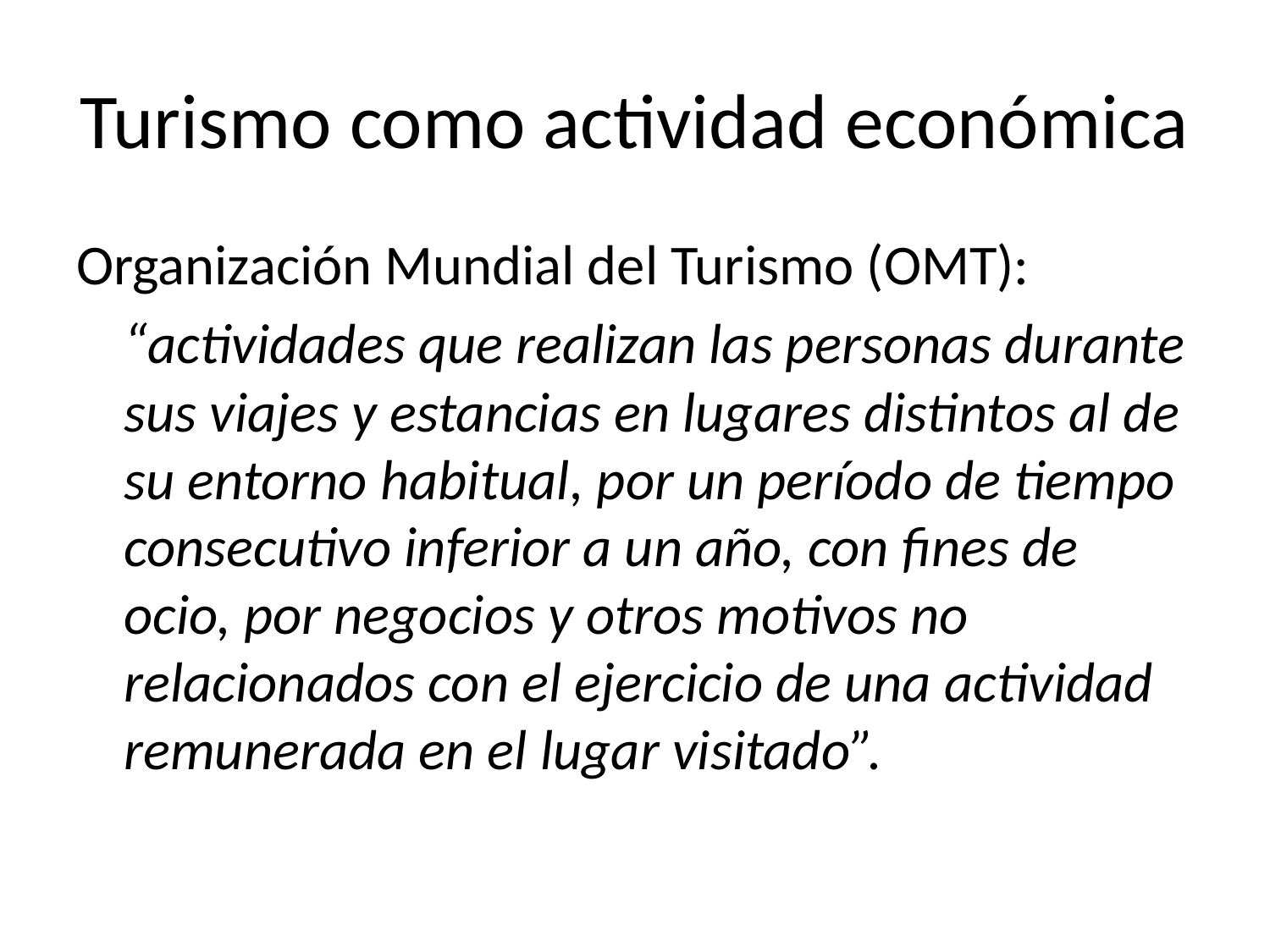

# Turismo como actividad económica
Organización Mundial del Turismo (OMT):
	“actividades que realizan las personas durante sus viajes y estancias en lugares distintos al de su entorno habitual, por un período de tiempo consecutivo inferior a un año, con fines de ocio, por negocios y otros motivos no relacionados con el ejercicio de una actividad remunerada en el lugar visitado”.